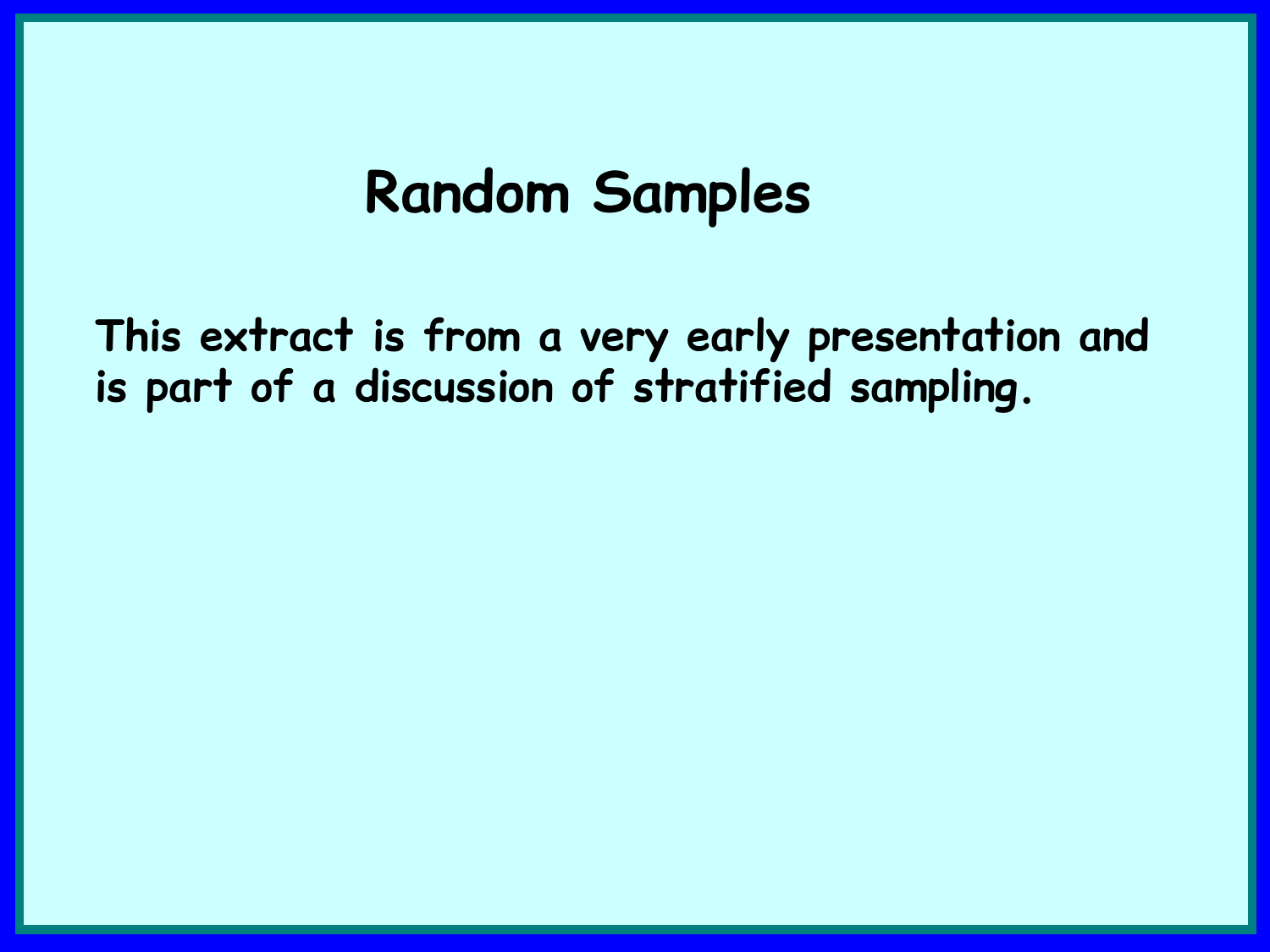

Random Samples
This extract is from a very early presentation and is part of a discussion of stratified sampling.